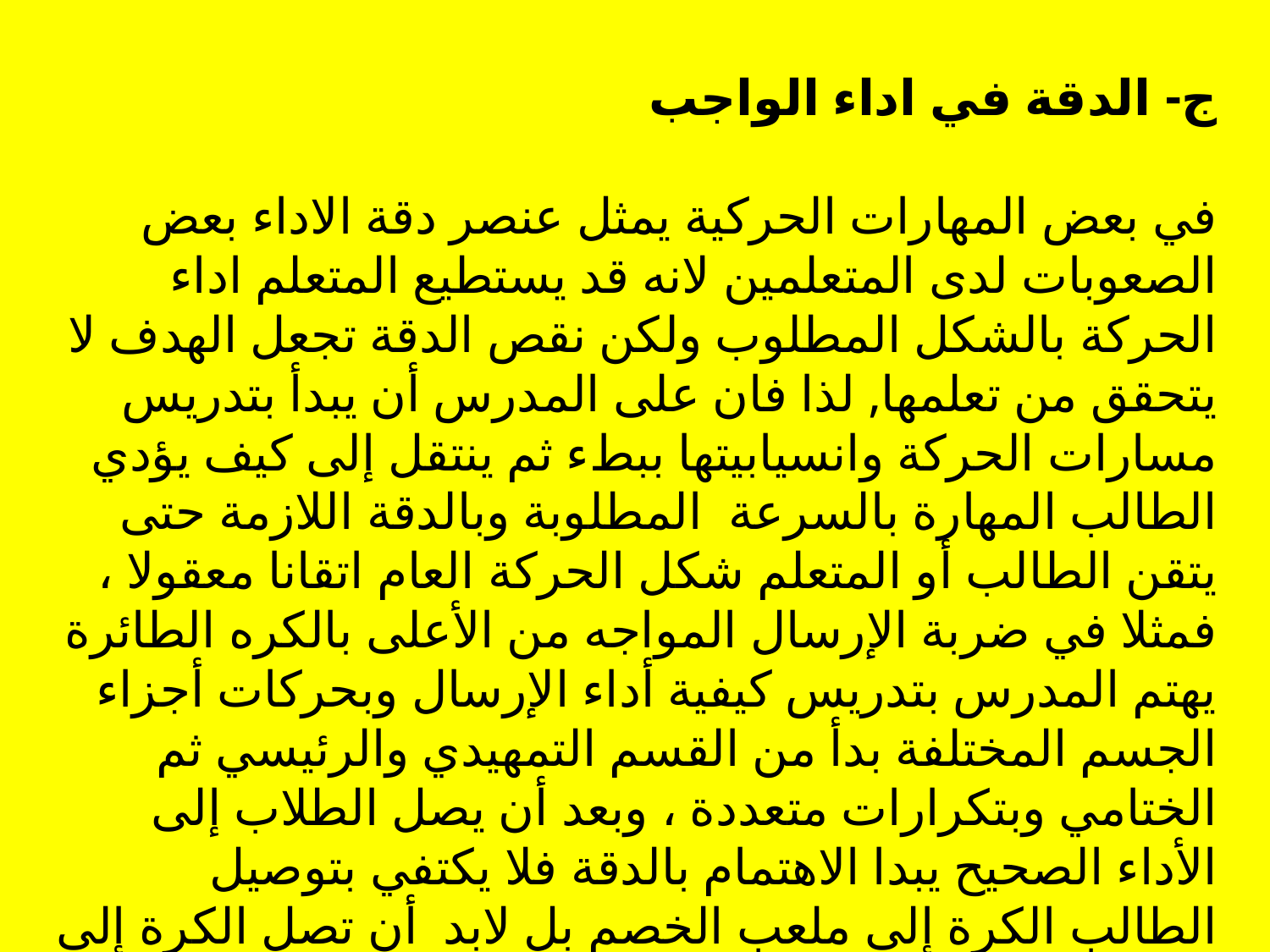

ج- الدقة في اداء الواجب

في بعض المهارات الحركية يمثل عنصر دقة الاداء بعض الصعوبات لدى المتعلمين لانه قد يستطيع المتعلم اداء الحركة بالشكل المطلوب ولكن نقص الدقة تجعل الهدف لا يتحقق من تعلمها, لذا فان على المدرس أن يبدأ بتدريس مسارات الحركة وانسيابيتها ببطء ثم ينتقل إلى كيف يؤدي الطالب المهارة بالسرعة  المطلوبة وبالدقة اللازمة حتى يتقن الطالب أو المتعلم شكل الحركة العام اتقانا معقولا ، فمثلا في ضربة الإرسال المواجه من الأعلى بالكره الطائرة يهتم المدرس بتدريس كيفية أداء الإرسال وبحركات أجزاء الجسم المختلفة بدأ من القسم التمهيدي والرئيسي ثم الختامي وبتكرارات متعددة ، وبعد أن يصل الطلاب إلى الأداء الصحيح يبدا الاهتمام بالدقة فلا يكتفي بتوصيل الطالب الكرة إلى ملعب الخصم بل لابد  أن تصل الكرة إلى مربعات أو نقاط يضعها المدرس في ملعب الخصم وهذه الدوائر مرقمة من (1-5 ) حسب الصعوبة لان الدقة معناها اقل عددا من الأخطاء في أكثر عددا من التكرارات للإرسال.